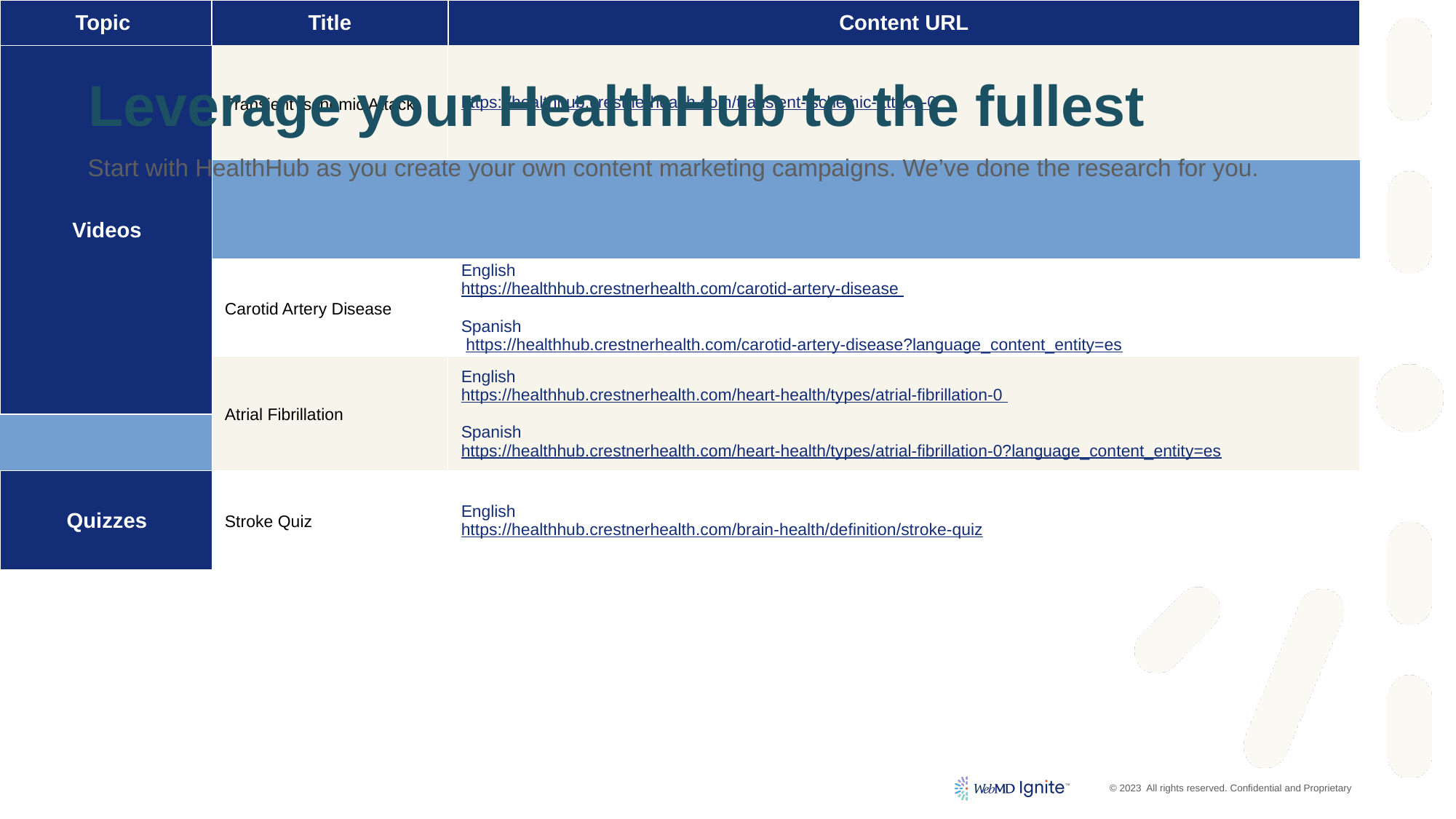

# Leverage your HealthHub to the fullest
Start with HealthHub as you create your own content marketing campaigns. We’ve done the research for you.
| Topic | Title | Content URL |
| --- | --- | --- |
| Videos | Transient Ischemic Attack | https://healthhub.crestnerhealth.com/transient-ischemic-attack-0 |
|  |  |  |
|  | Carotid Artery Disease | English https://healthhub.crestnerhealth.com/carotid-artery-disease Spanish https://healthhub.crestnerhealth.com/carotid-artery-disease?language\_content\_entity=es |
|  | Atrial Fibrillation | English https://healthhub.crestnerhealth.com/heart-health/types/atrial-fibrillation-0 Spanish https://healthhub.crestnerhealth.com/heart-health/types/atrial-fibrillation-0?language\_content\_entity=es |
|  |  |  |
| Quizzes | Stroke Quiz | English https://healthhub.crestnerhealth.com/brain-health/definition/stroke-quiz |
|  | Take the Cholesterol Quiz | English https://healthhub.crestnerhealth.com/wellness/nutrition/cholesterol-quiz Spanish https://healthhub.crestnerhealth.com/wellness/nutrition/cholesterol-quiz?language\_content\_entity=es |